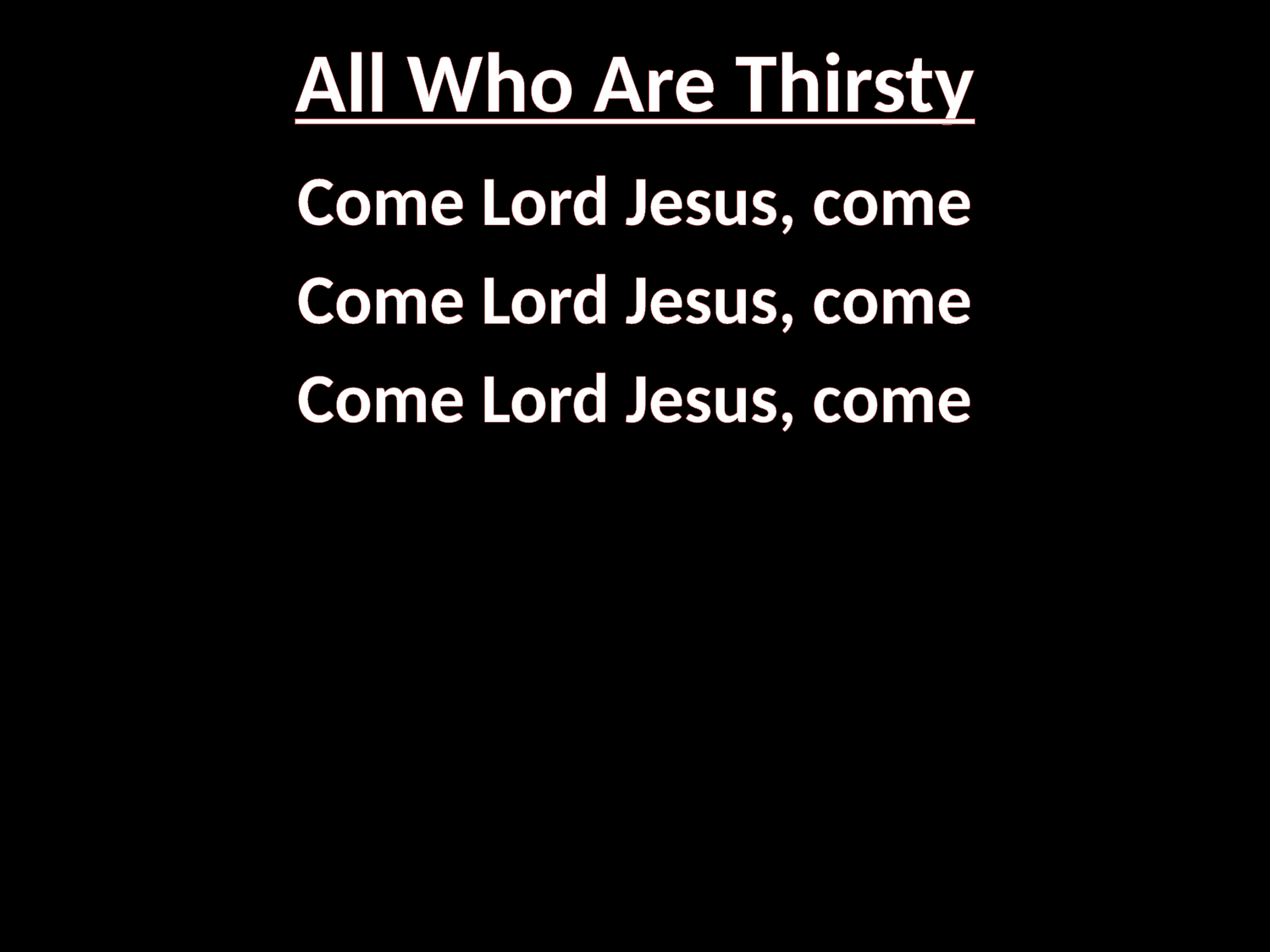

# All Who Are Thirsty
Come Lord Jesus, come
Come Lord Jesus, come
Come Lord Jesus, come